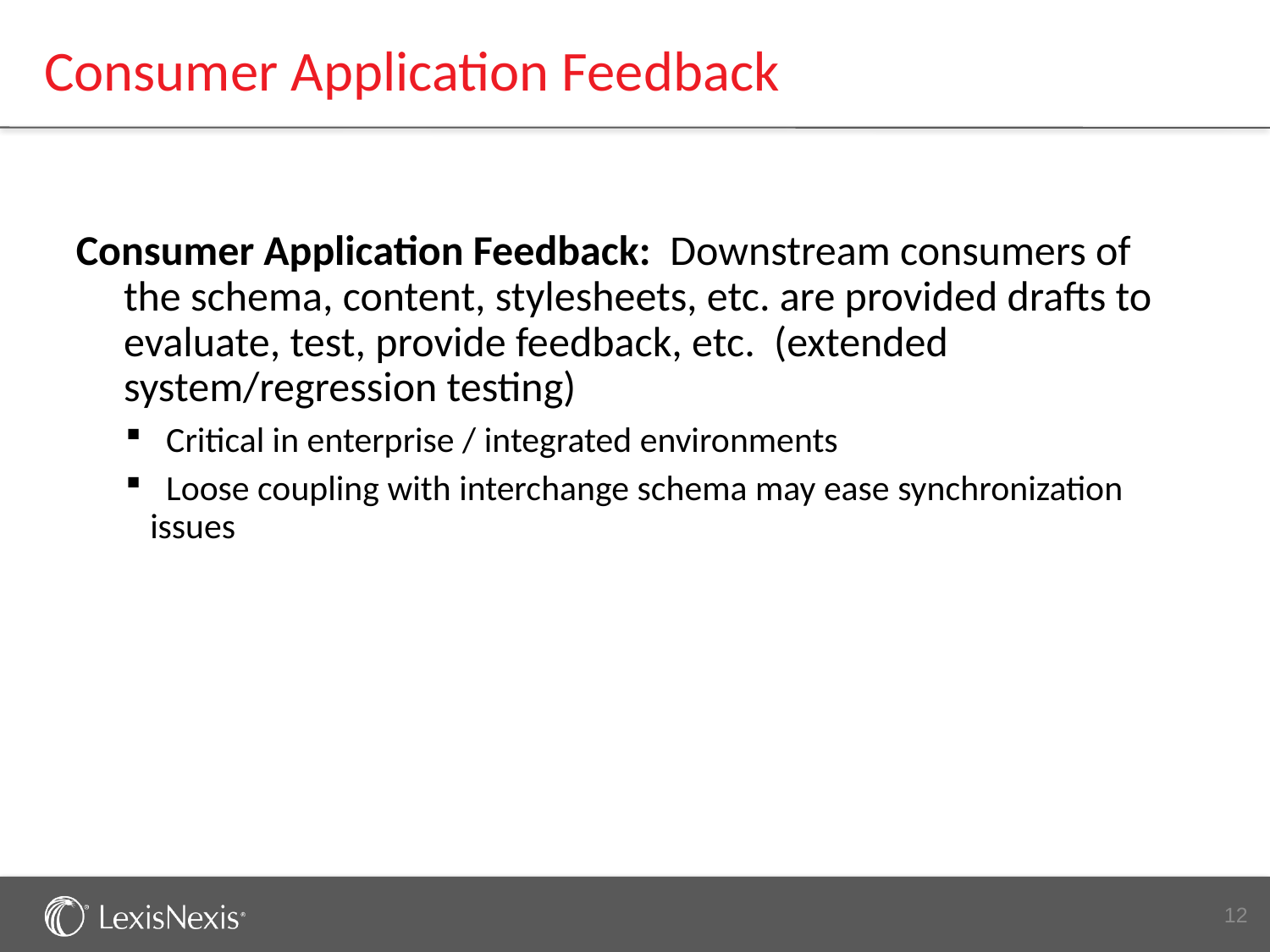

# Consumer Application Feedback
Consumer Application Feedback:  Downstream consumers of the schema, content, stylesheets, etc. are provided drafts to evaluate, test, provide feedback, etc.  (extended system/regression testing)
  Critical in enterprise / integrated environments
  Loose coupling with interchange schema may ease synchronization issues